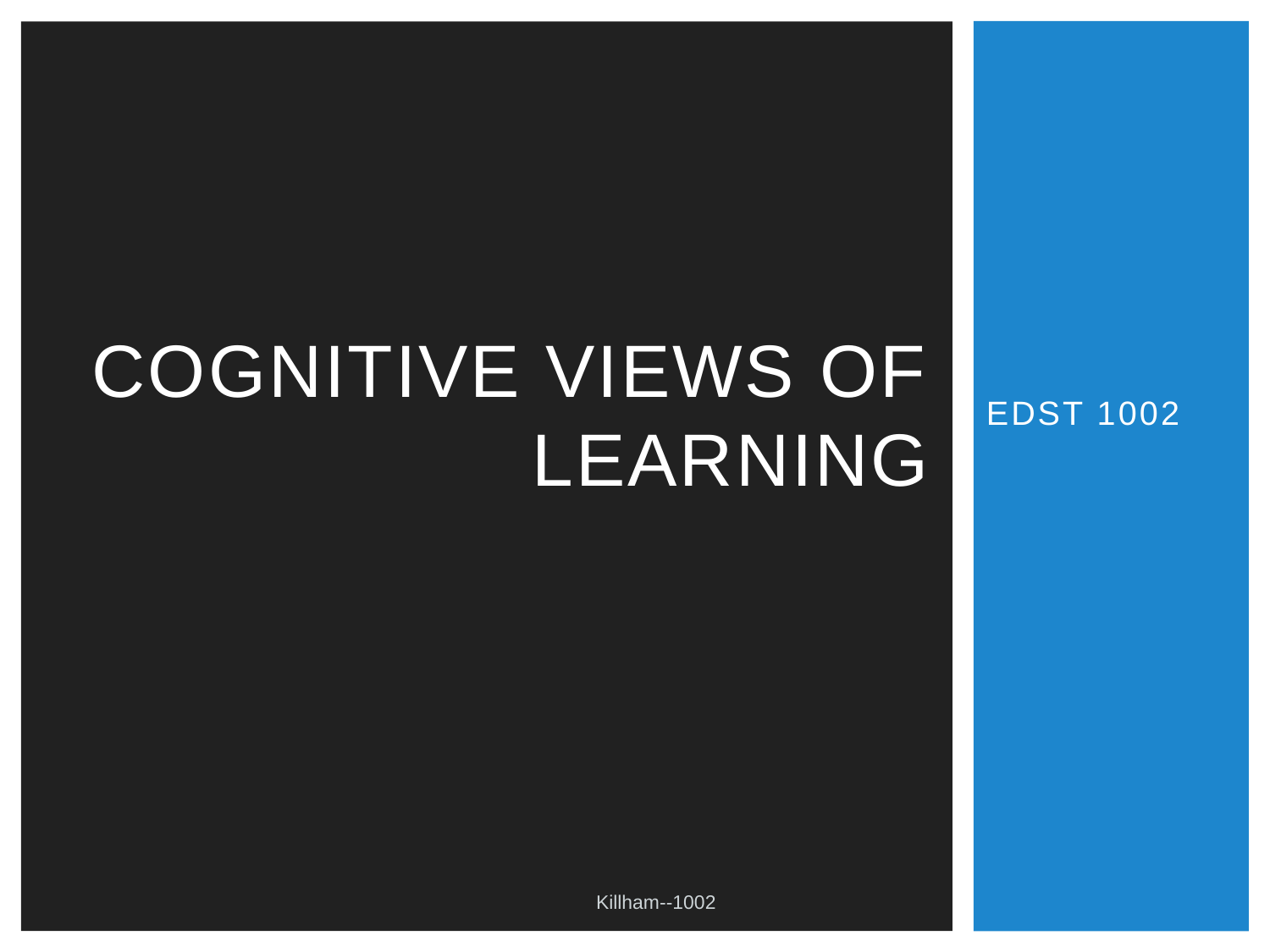

# Cognitive views of learning
EDST 1002
Killham--1002